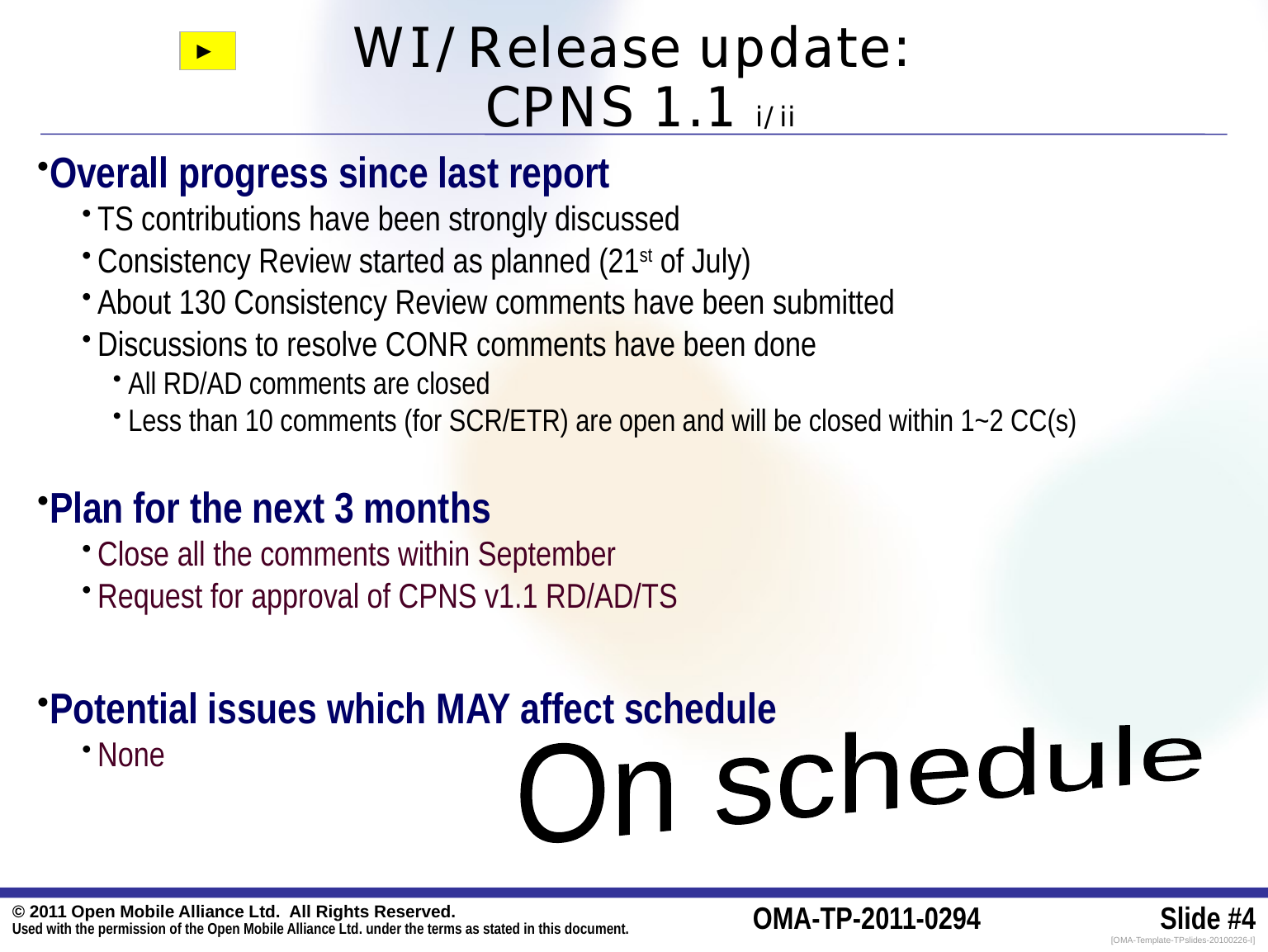

WI/Release update:
 CPNS 1.1 i/ii
►
▼
Overall progress since last report
TS contributions have been strongly discussed
Consistency Review started as planned (21st of July)
About 130 Consistency Review comments have been submitted
Discussions to resolve CONR comments have been done
All RD/AD comments are closed
Less than 10 comments (for SCR/ETR) are open and will be closed within 1~2 CC(s)

Plan for the next 3 months
Close all the comments within September
Request for approval of CPNS v1.1 RD/AD/TS

Potential issues which MAY affect schedule
None
On schedule